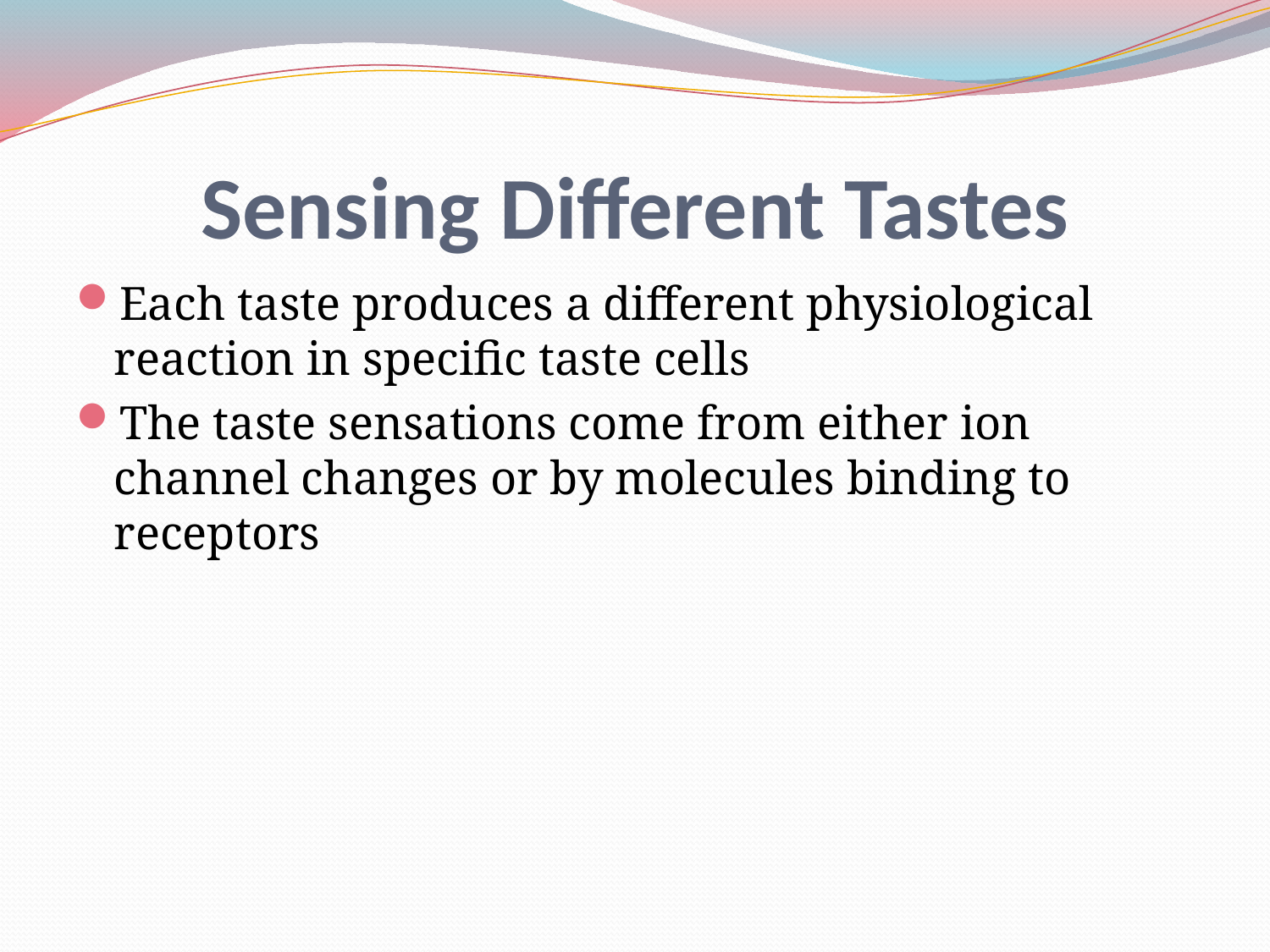

# Sensing Different Tastes
Each taste produces a different physiological reaction in specific taste cells
The taste sensations come from either ion channel changes or by molecules binding to receptors